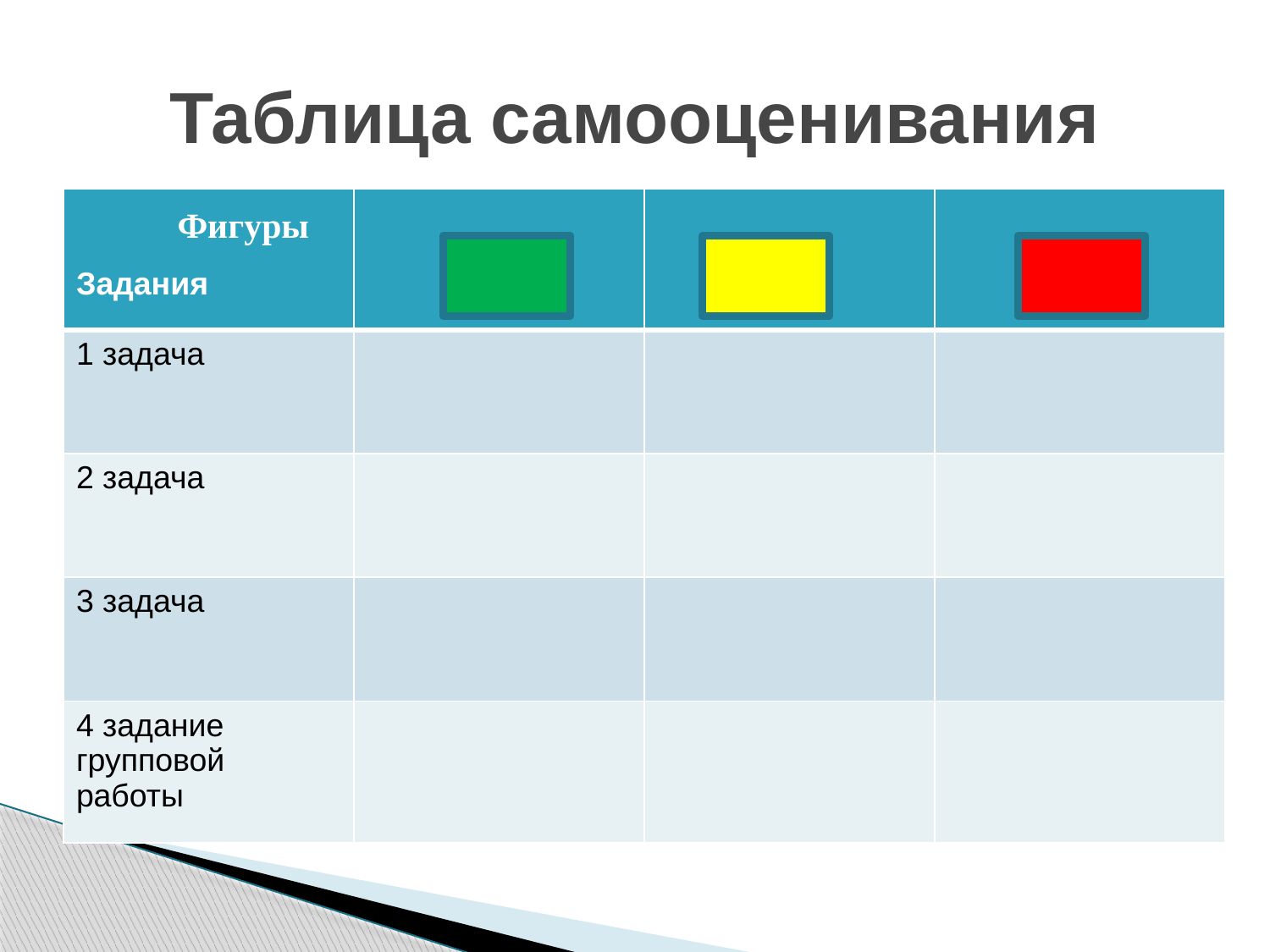

Таблица самооценивания
| Задания |  |  |  |
| --- | --- | --- | --- |
| 1 задача |  |  |  |
| 2 задача |  |  |  |
| 3 задача |  |  |  |
| 4 задание групповой работы |  |  |  |
Фигуры